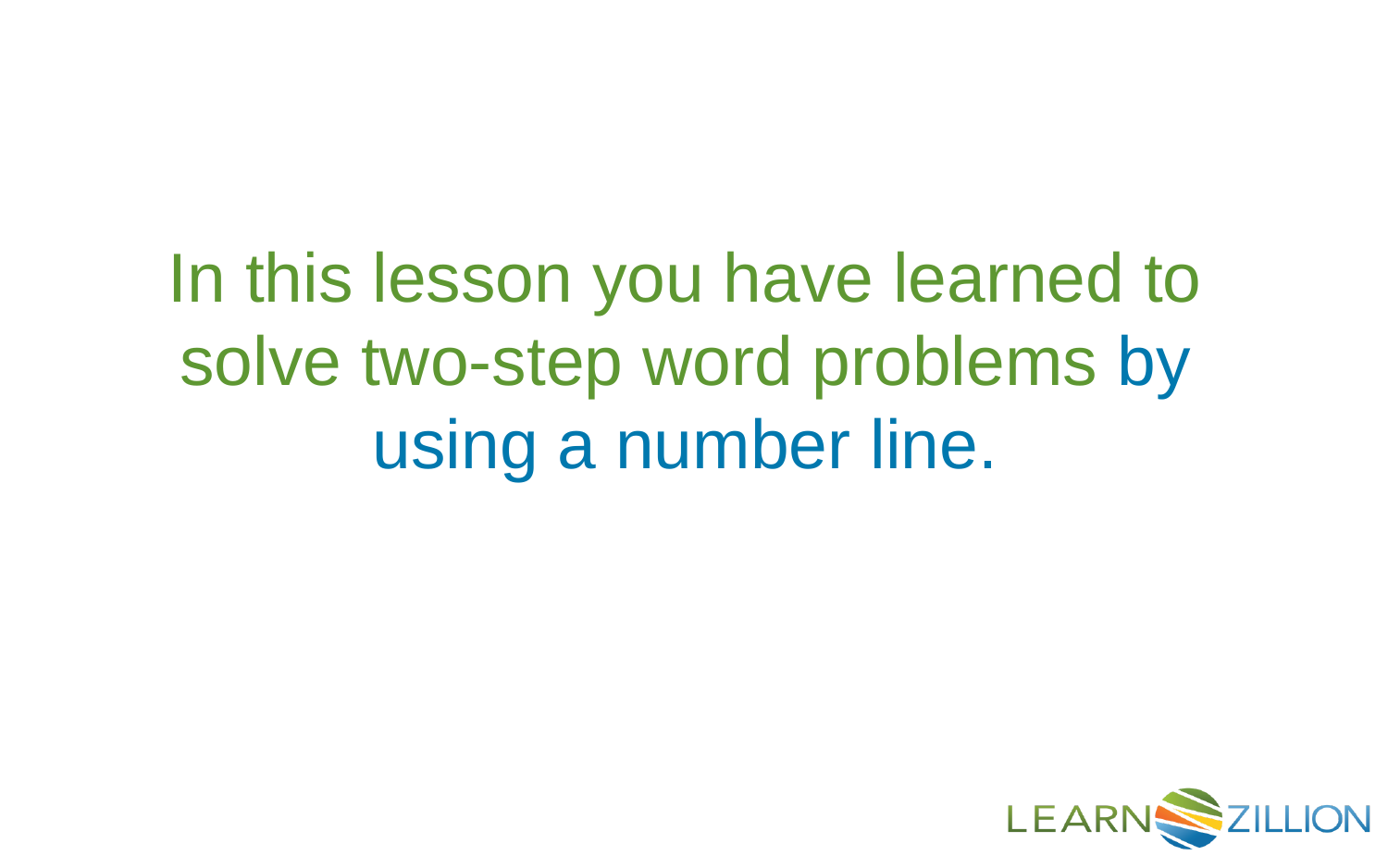

In this lesson you have learned to solve two-step word problems by using a number line.